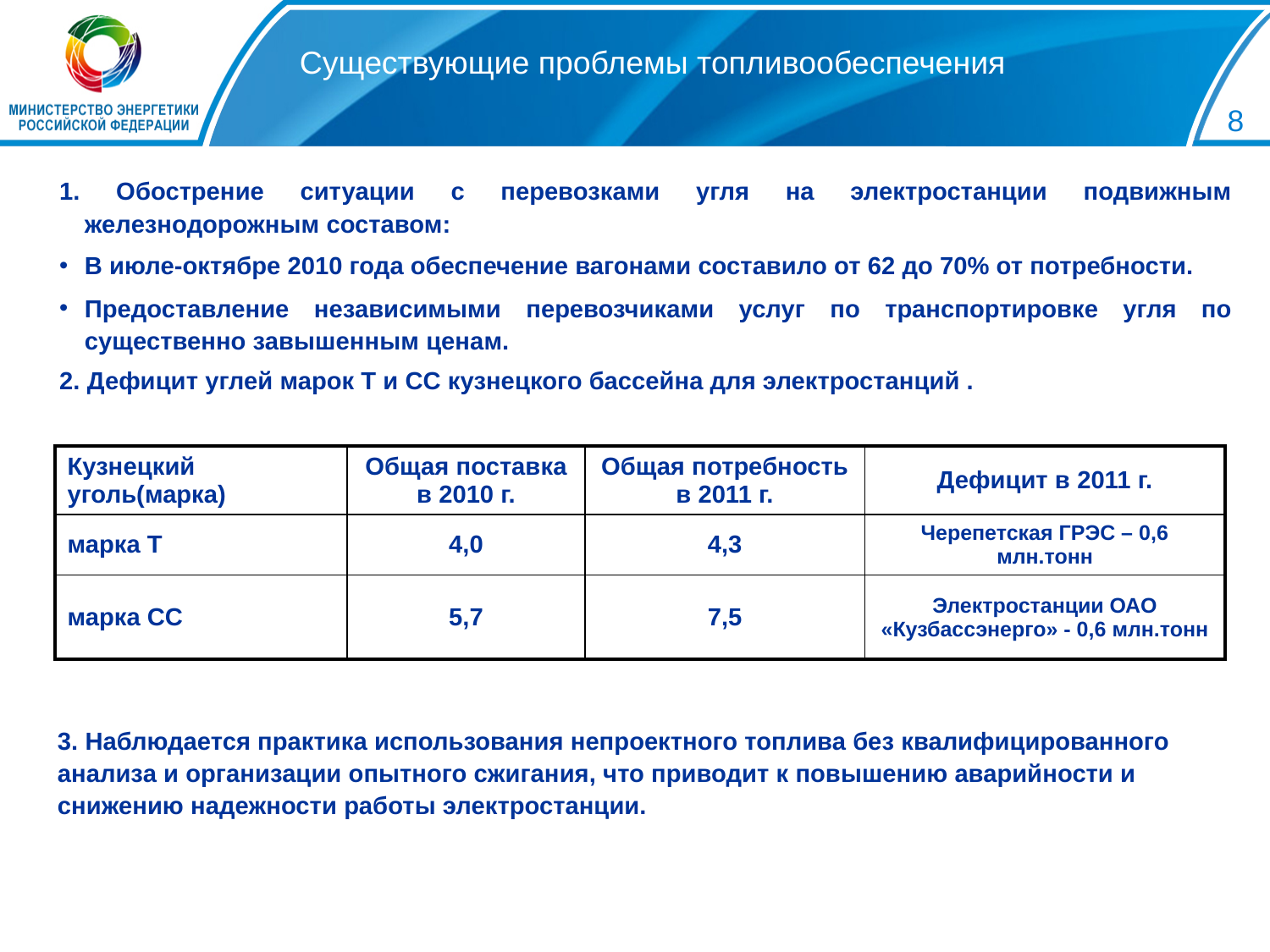

8

Существующие проблемы топливообеспечения
1. Обострение ситуации с перевозками угля на электростанции подвижным железнодорожным составом:
В июле-октябре 2010 года обеспечение вагонами составило от 62 до 70% от потребности.
Предоставление независимыми перевозчиками услуг по транспортировке угля по существенно завышенным ценам.
2. Дефицит углей марок Т и СС кузнецкого бассейна для электростанций .

| Кузнецкий уголь(марка) | Общая поставка в 2010 г. | Общая потребность в 2011 г. | Дефицит в 2011 г. |
| --- | --- | --- | --- |
| марка Т | 4,0 | 4,3 | Черепетская ГРЭС – 0,6 млн.тонн |
| марка СС | 5,7 | 7,5 | Электростанции ОАО «Кузбассэнерго» - 0,6 млн.тонн |
3. Наблюдается практика использования непроектного топлива без квалифицированного анализа и организации опытного сжигания, что приводит к повышению аварийности и снижению надежности работы электростанции.